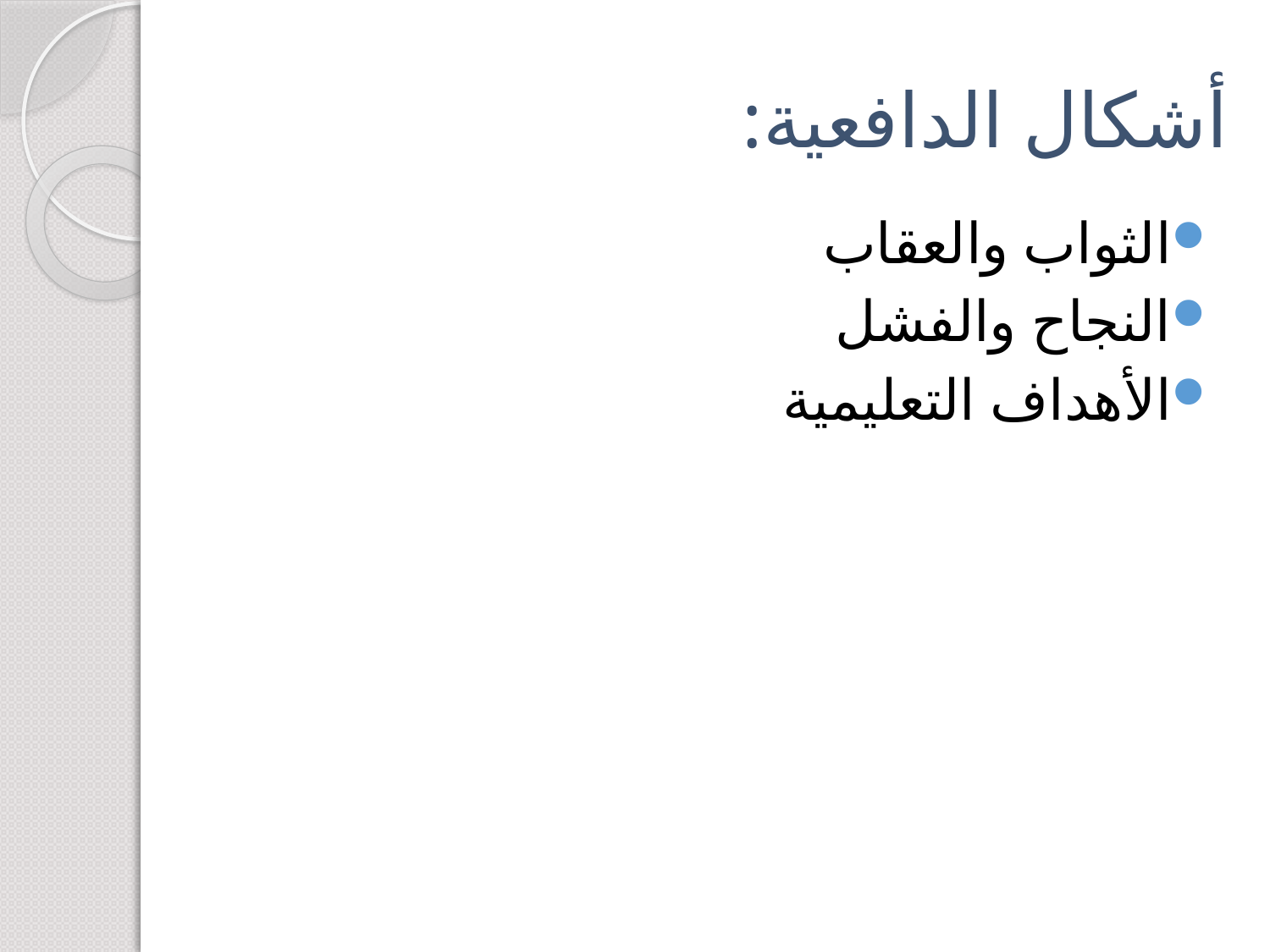

# أشكال الدافعية:
الثواب والعقاب
النجاح والفشل
الأهداف التعليمية